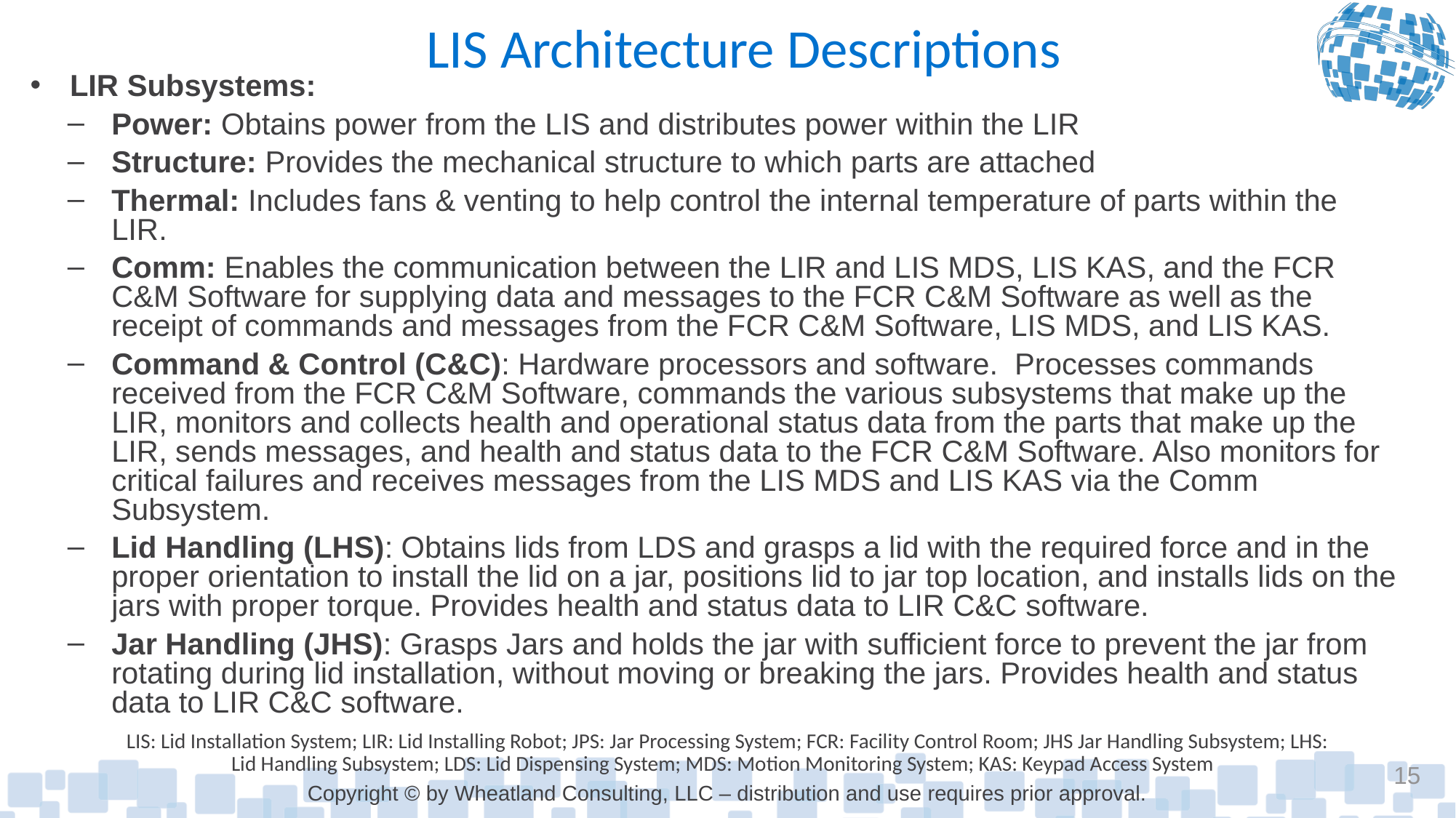

# LIS Architecture Descriptions
LIR Subsystems:
Power: Obtains power from the LIS and distributes power within the LIR
Structure: Provides the mechanical structure to which parts are attached
Thermal: Includes fans & venting to help control the internal temperature of parts within the LIR.
Comm: Enables the communication between the LIR and LIS MDS, LIS KAS, and the FCR C&M Software for supplying data and messages to the FCR C&M Software as well as the receipt of commands and messages from the FCR C&M Software, LIS MDS, and LIS KAS.
Command & Control (C&C): Hardware processors and software.  Processes commands received from the FCR C&M Software, commands the various subsystems that make up the LIR, monitors and collects health and operational status data from the parts that make up the LIR, sends messages, and health and status data to the FCR C&M Software. Also monitors for critical failures and receives messages from the LIS MDS and LIS KAS via the Comm Subsystem.
Lid Handling (LHS): Obtains lids from LDS and grasps a lid with the required force and in the proper orientation to install the lid on a jar, positions lid to jar top location, and installs lids on the jars with proper torque. Provides health and status data to LIR C&C software.
Jar Handling (JHS): Grasps Jars and holds the jar with sufficient force to prevent the jar from rotating during lid installation, without moving or breaking the jars. Provides health and status data to LIR C&C software.
LIS: Lid Installation System; LIR: Lid Installing Robot; JPS: Jar Processing System; FCR: Facility Control Room; JHS Jar Handling Subsystem; LHS: Lid Handling Subsystem; LDS: Lid Dispensing System; MDS: Motion Monitoring System; KAS: Keypad Access System
15
Copyright © by Wheatland Consulting, LLC – distribution and use requires prior approval.